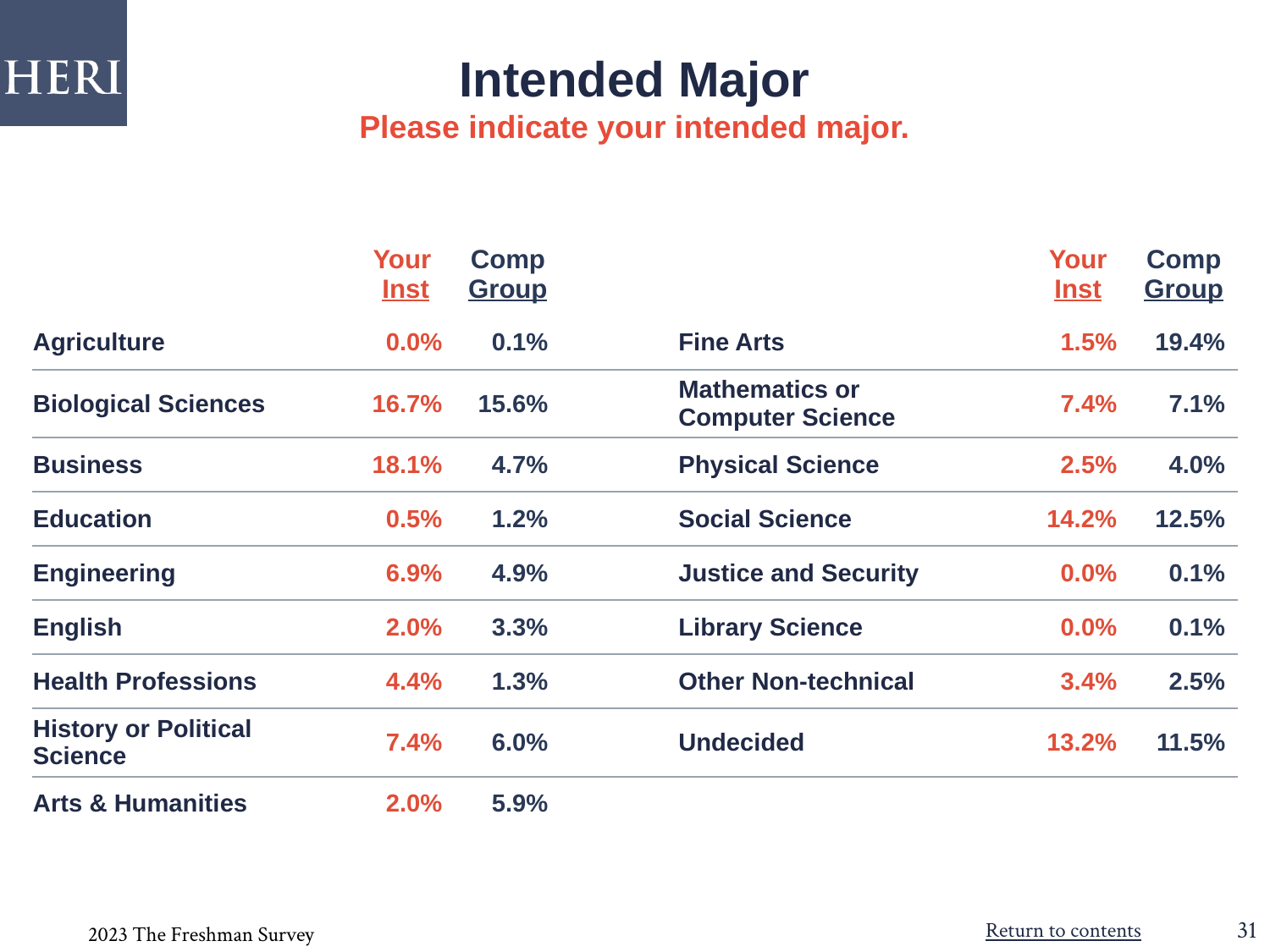

Intended Major
Please indicate your intended major.
|  | Your  Inst | Comp Group |  |  | Your Inst | Comp Group |
| --- | --- | --- | --- | --- | --- | --- |
| Agriculture | 0.0% | 0.1% |  | Fine Arts | 1.5% | 19.4% |
| Biological Sciences | 16.7% | 15.6% |  | Mathematics or Computer Science | 7.4% | 7.1% |
| Business | 18.1% | 4.7% |  | Physical Science | 2.5% | 4.0% |
| Education | 0.5% | 1.2% |  | Social Science | 14.2% | 12.5% |
| Engineering | 6.9% | 4.9% |  | Justice and Security | 0.0% | 0.1% |
| English | 2.0% | 3.3% |  | Library Science | 0.0% | 0.1% |
| Health Professions | 4.4% | 1.3% |  | Other Non-technical | 3.4% | 2.5% |
| History or Political Science | 7.4% | 6.0% |  | Undecided | 13.2% | 11.5% |
| Arts & Humanities | 2.0% | 5.9% |  |  |  |  |
2023 The Freshman Survey
Return to contents
31